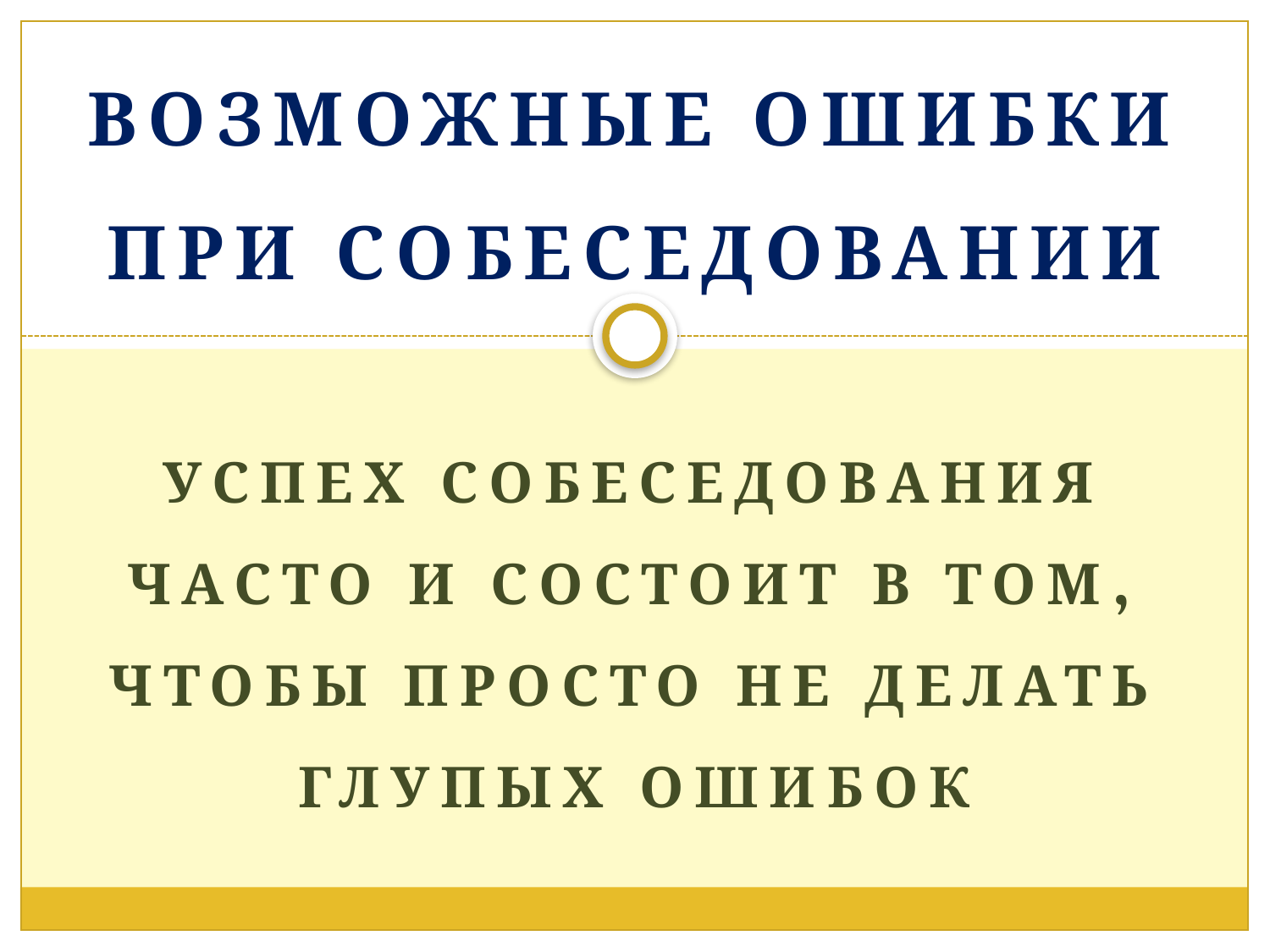

# ВОЗМОЖНЫЕ ОШИБКИ ПРИ СОБЕСЕДОВАНИИ
УСПЕХ СОБЕСЕДОВАНИЯ ЧАСТО И СОСТОИТ В ТОМ, ЧТОБЫ ПРОСТО НЕ ДЕЛАТЬ ГЛУПЫХ ОШИБОК